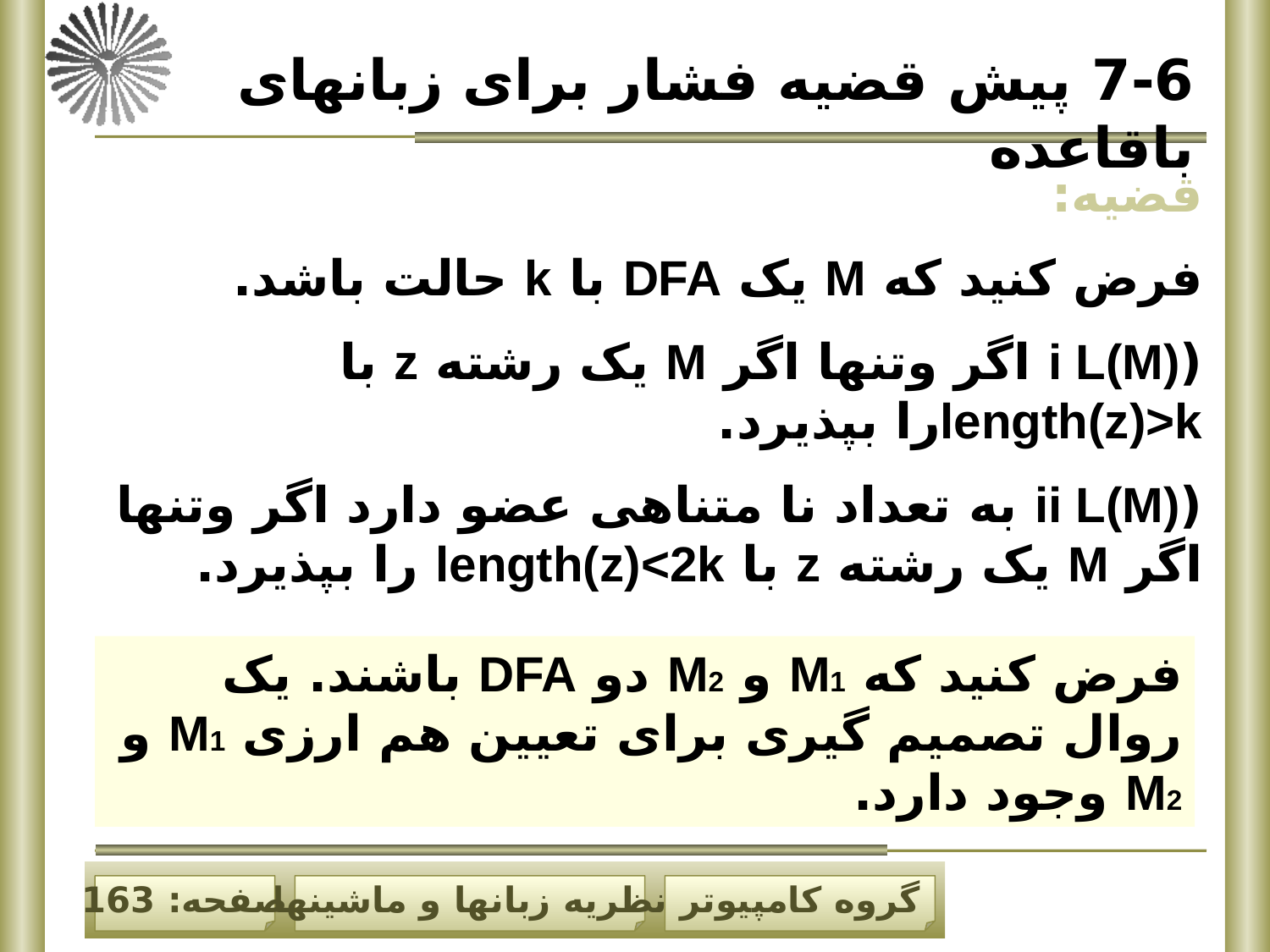

7-6 پیش قضیه فشار برای زبانهای باقاعده
قضیه:
فرض کنید که M یک DFA با k حالت باشد.
(i L(M) اگر وتنها اگر M یک رشته z با length(z)>kرا بپذیرد.
(ii L(M) به تعداد نا متناهی عضو دارد اگر وتنها اگر M یک رشته z با length(z)<2k را بپذیرد.
فرض کنید که M1 و M2 دو DFA باشند. یک روال تصمیم گیری برای تعیین هم ارزی M1 و M2 وجود دارد.